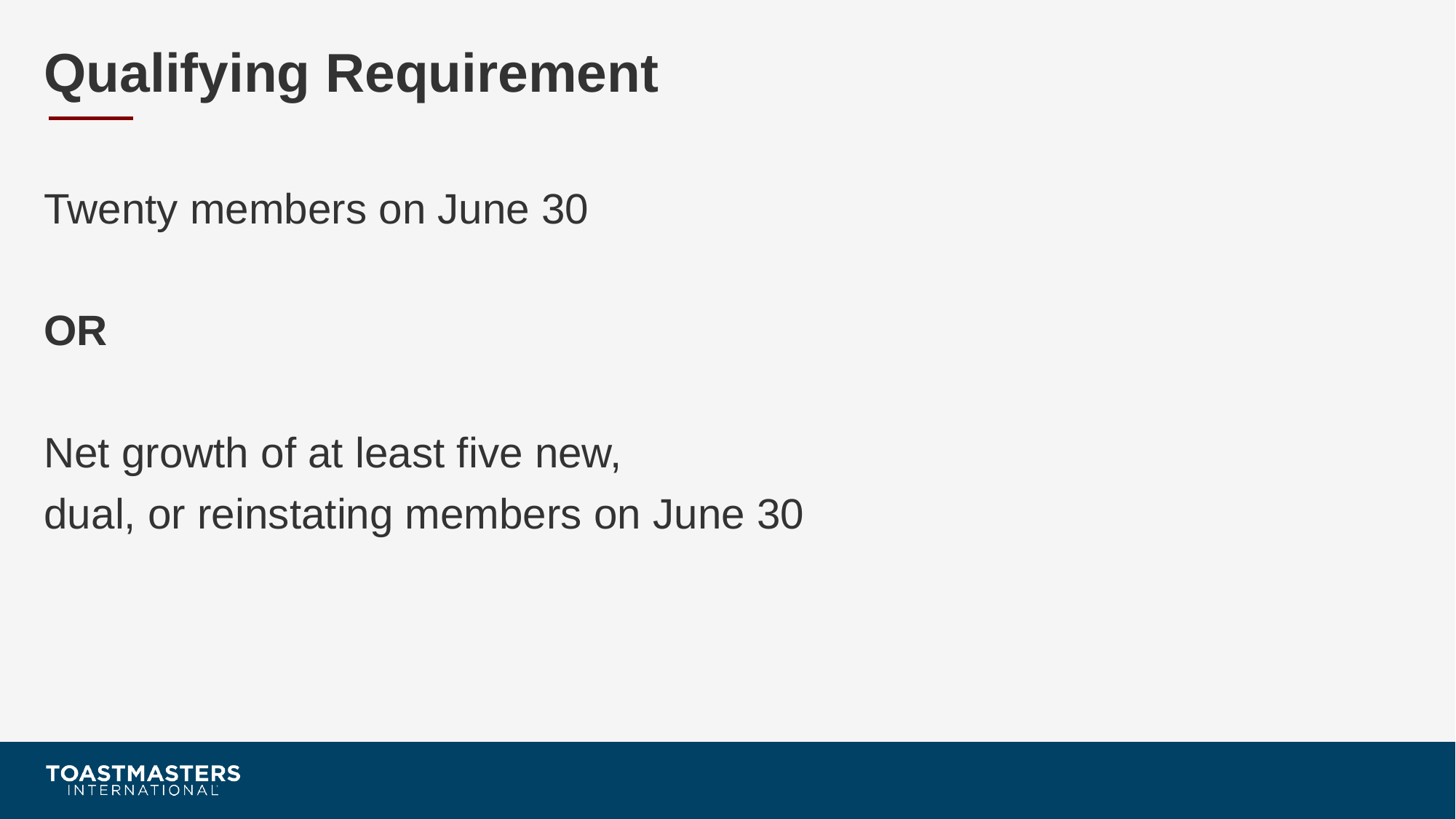

# Qualifying Requirement
Twenty members on June 30

OR

Net growth of at least five new,
dual, or reinstating members on June 30